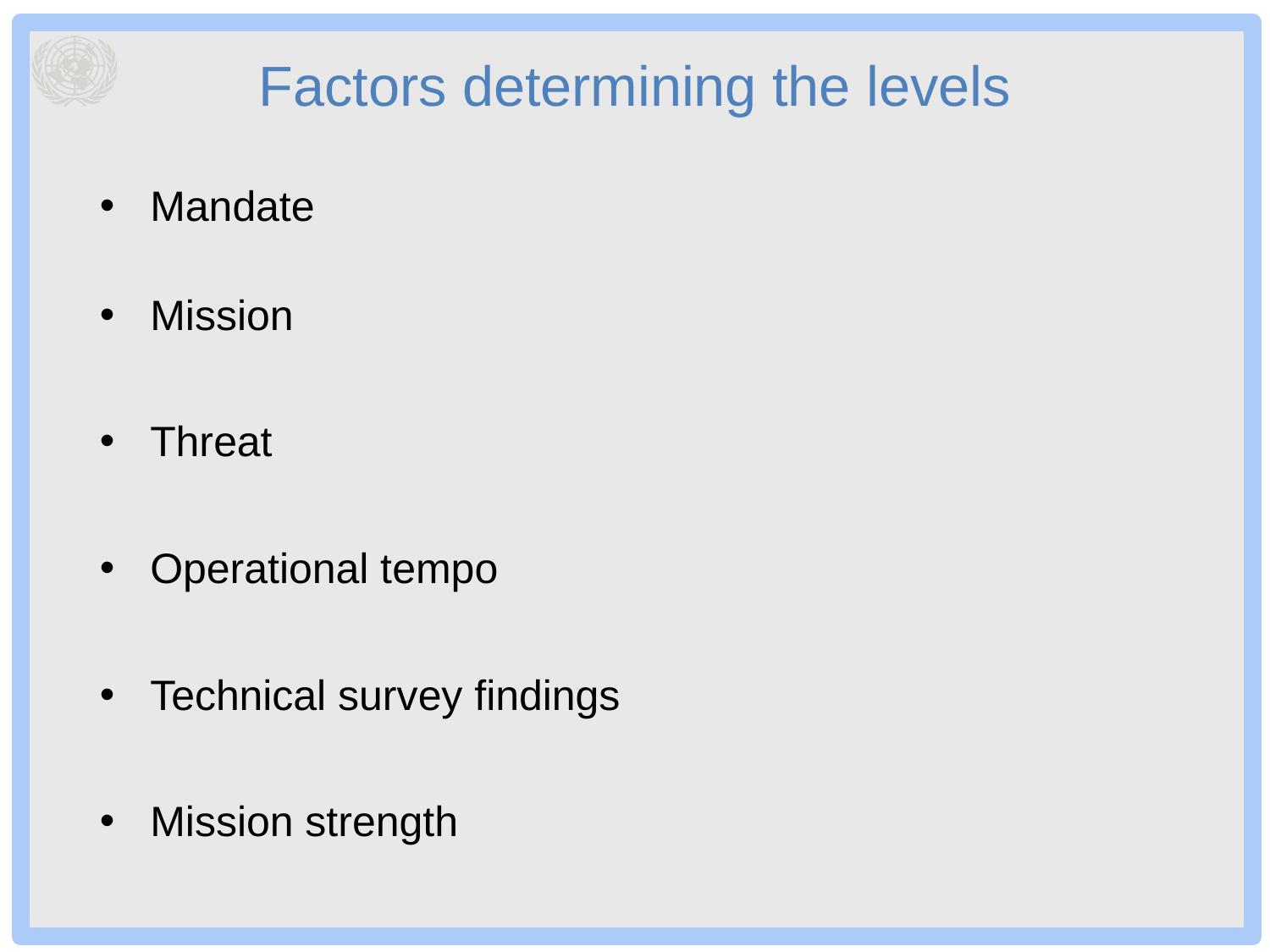

# Factors determining the levels
Mandate

Mission

Threat

Operational tempo

Technical survey findings

Mission strength